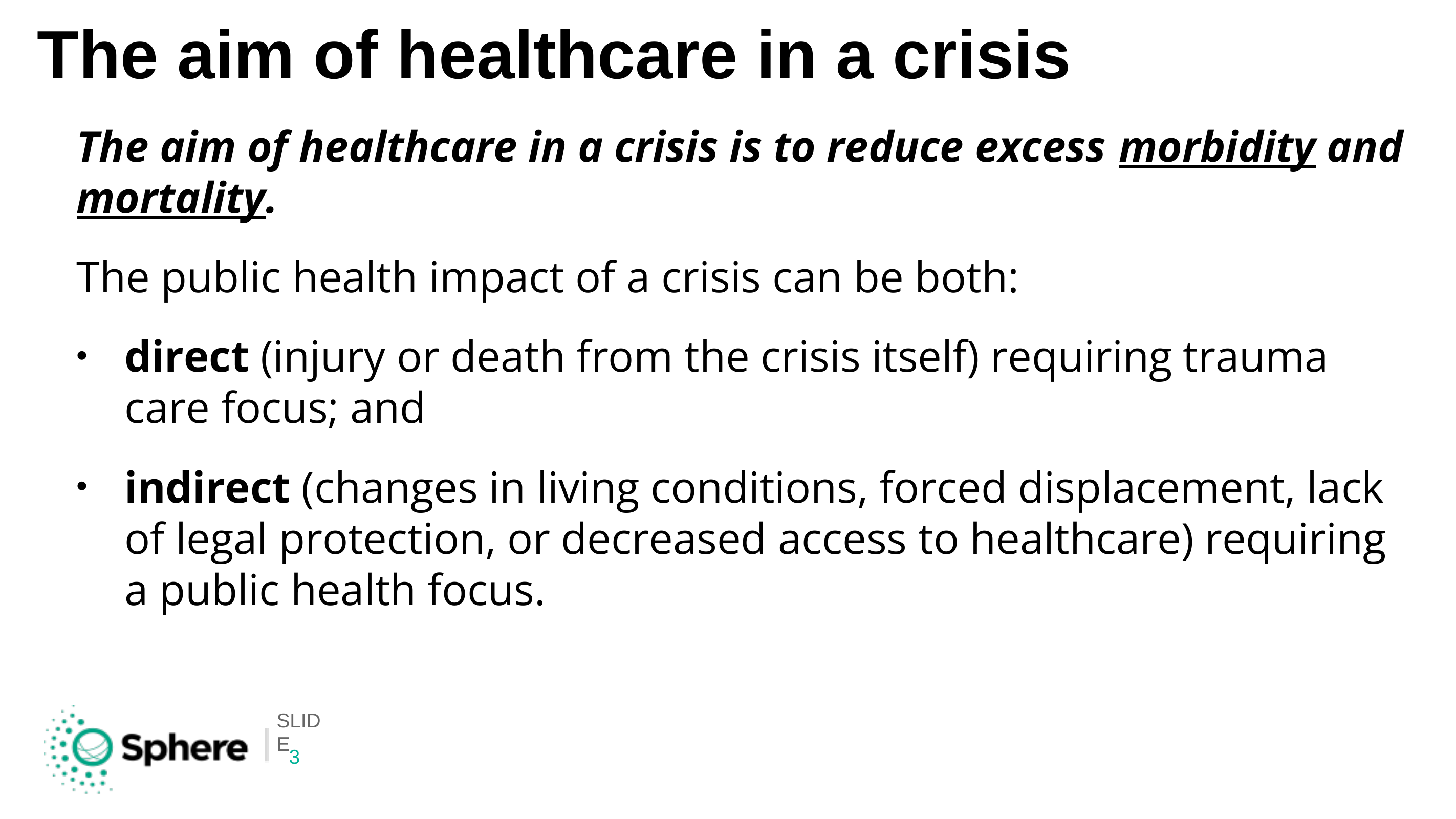

# The aim of healthcare in a crisis
The aim of healthcare in a crisis is to reduce excess morbidity and mortality.
The public health impact of a crisis can be both:
direct (injury or death from the crisis itself) requiring trauma care focus; and
indirect (changes in living conditions, forced displacement, lack of legal protection, or decreased access to healthcare) requiring a public health focus.
3